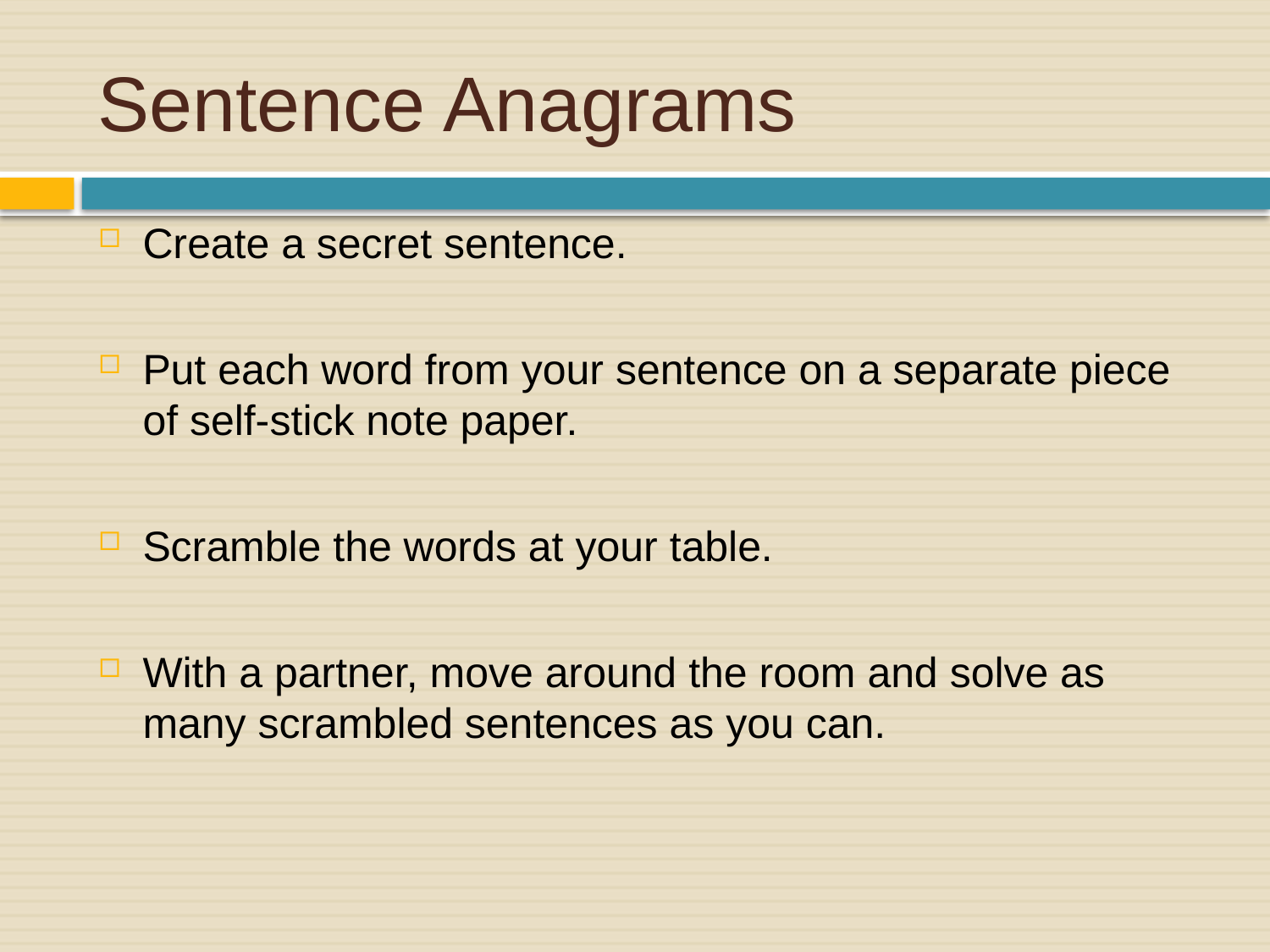

# Sentence Anagrams
Create a secret sentence.

Put each word from your sentence on a separate piece of self-stick note paper.

Scramble the words at your table.

With a partner, move around the room and solve as many scrambled sentences as you can.